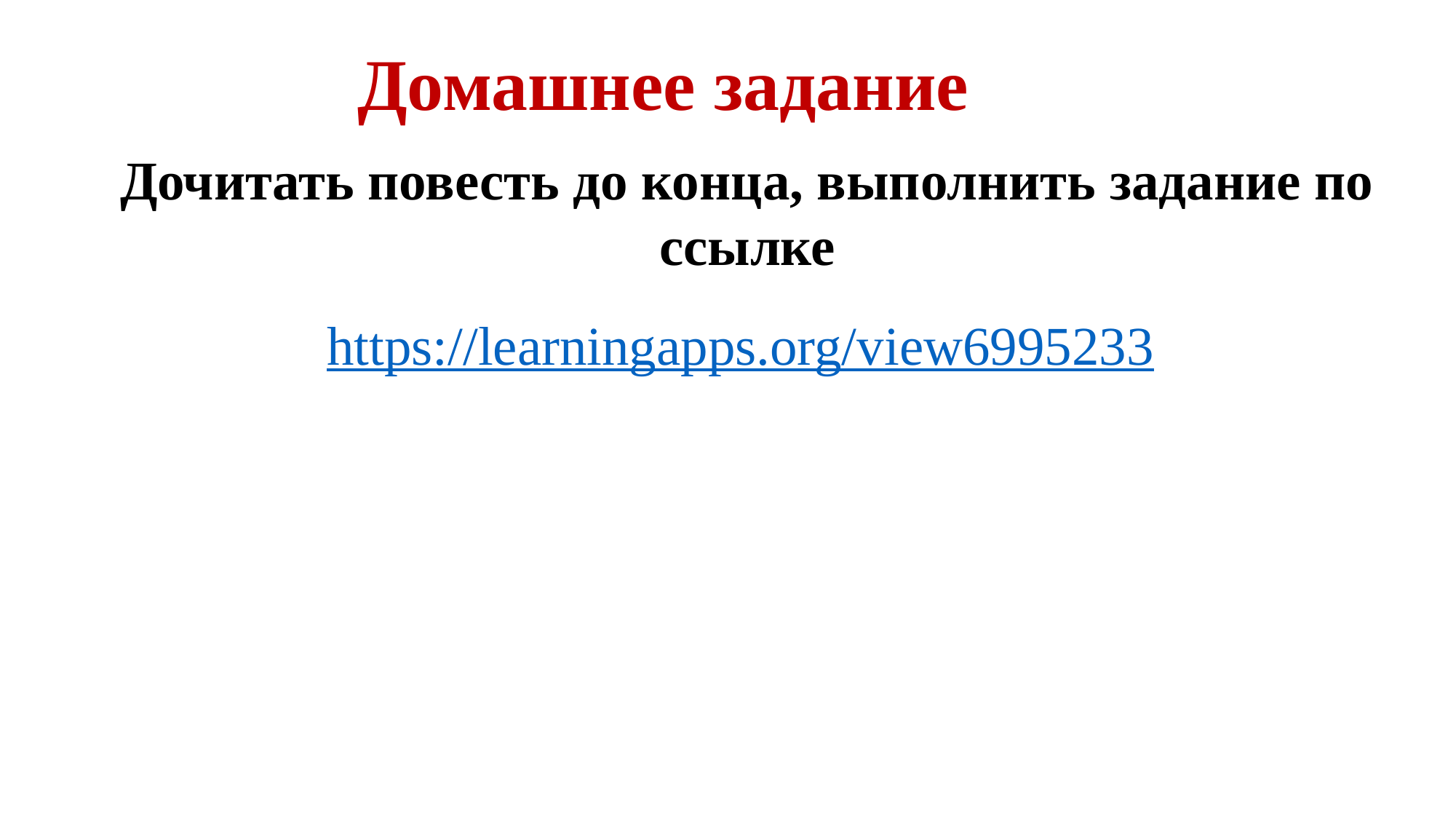

Домашнее задание
Дочитать повесть до конца, выполнить задание по ссылке
https://learningapps.org/view6995233